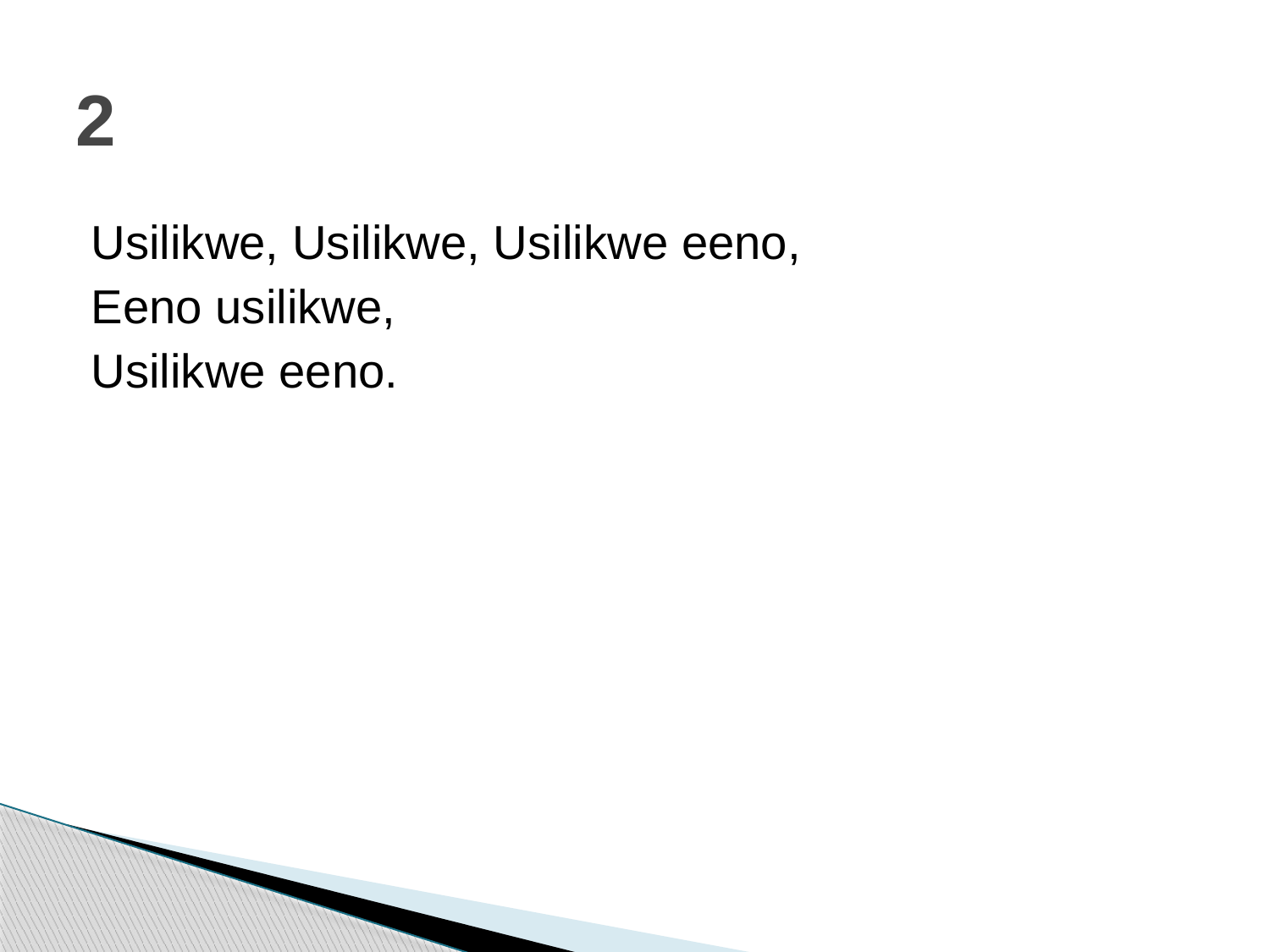

# 2
Usilikwe, Usilikwe, Usilikwe eeno,
Eeno usilikwe,
Usilikwe eeno.